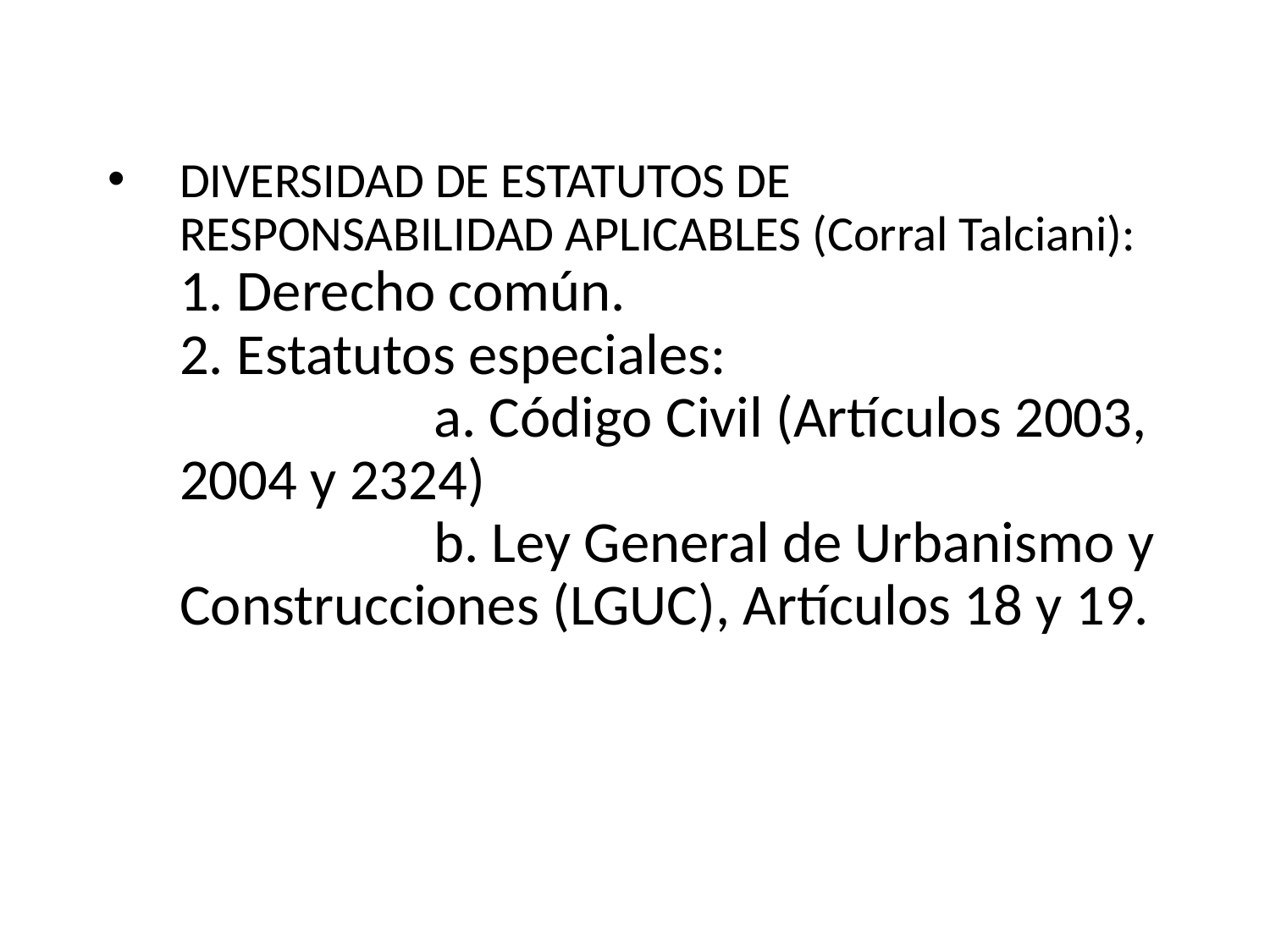

# DIVERSIDAD DE ESTATUTOS DE RESPONSABILIDAD APLICABLES (Corral Talciani): 1. Derecho común. 2. Estatutos especiales: a. Código Civil (Artículos 2003, 2004 y 2324) b. Ley General de Urbanismo y Construcciones (LGUC), Artículos 18 y 19.